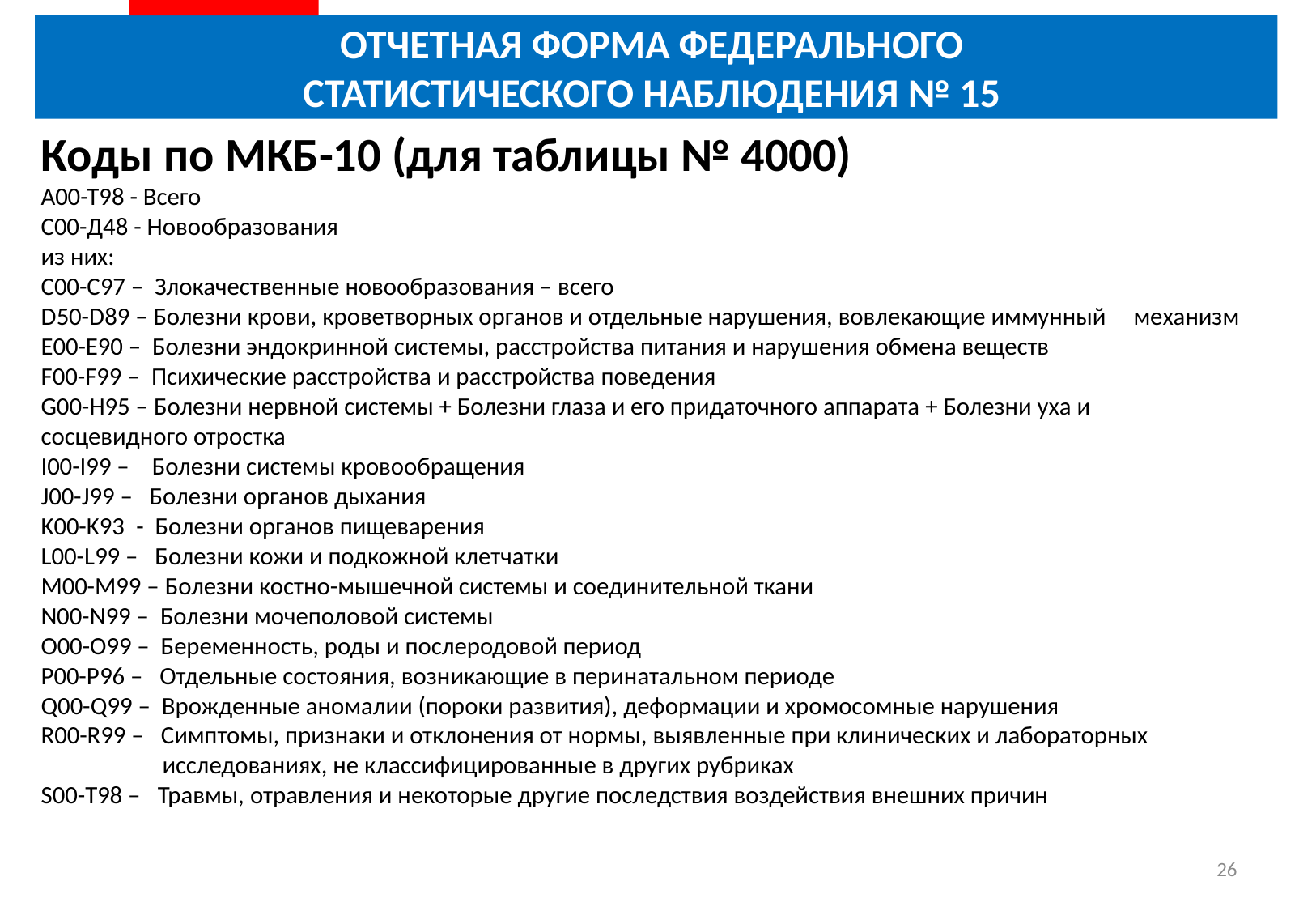

# ОТЧЕТНАЯ ФОРМА ФЕДЕРАЛЬНОГО СТАТИСТИЧЕСКОГО НАБЛЮДЕНИЯ № 15
Коды по МКБ-10 (для таблицы № 4000)
А00-Т98 - Всего
С00-Д48 - Новообразования
из них:
С00-С97 –  Злокачественные новообразования – всего
D50-D89 – Болезни крови, кроветворных органов и отдельные нарушения, вовлекающие иммунный 	механизм
Е00-Е90 –  Болезни эндокринной системы, расстройства питания и нарушения обмена веществ
F00-F99 –  Психические расстройства и расстройства поведения
G00-H95 – Болезни нервной системы + Болезни глаза и его придаточного аппарата + Болезни уха и 	сосцевидного отростка
I00-I99 –    Болезни системы кровообращения
J00-J99 –   Болезни органов дыхания
K00-K93  -  Болезни органов пищеварения
L00-L99 –   Болезни кожи и подкожной клетчатки
M00-M99 – Болезни костно-мышечной системы и соединительной ткани
N00-N99 –  Болезни мочеполовой системы
О00-О99 –  Беременность, роды и послеродовой период
P00-P96 –   Отдельные состояния, возникающие в перинатальном периоде
Q00-Q99 –  Врожденные аномалии (пороки развития), деформации и хромосомные нарушения
R00-R99 –   Симптомы, признаки и отклонения от нормы, выявленные при клинических и лабораторных 	исследованиях, не классифицированные в других рубриках
S00-T98 –   Травмы, отравления и некоторые другие последствия воздействия внешних причин

26